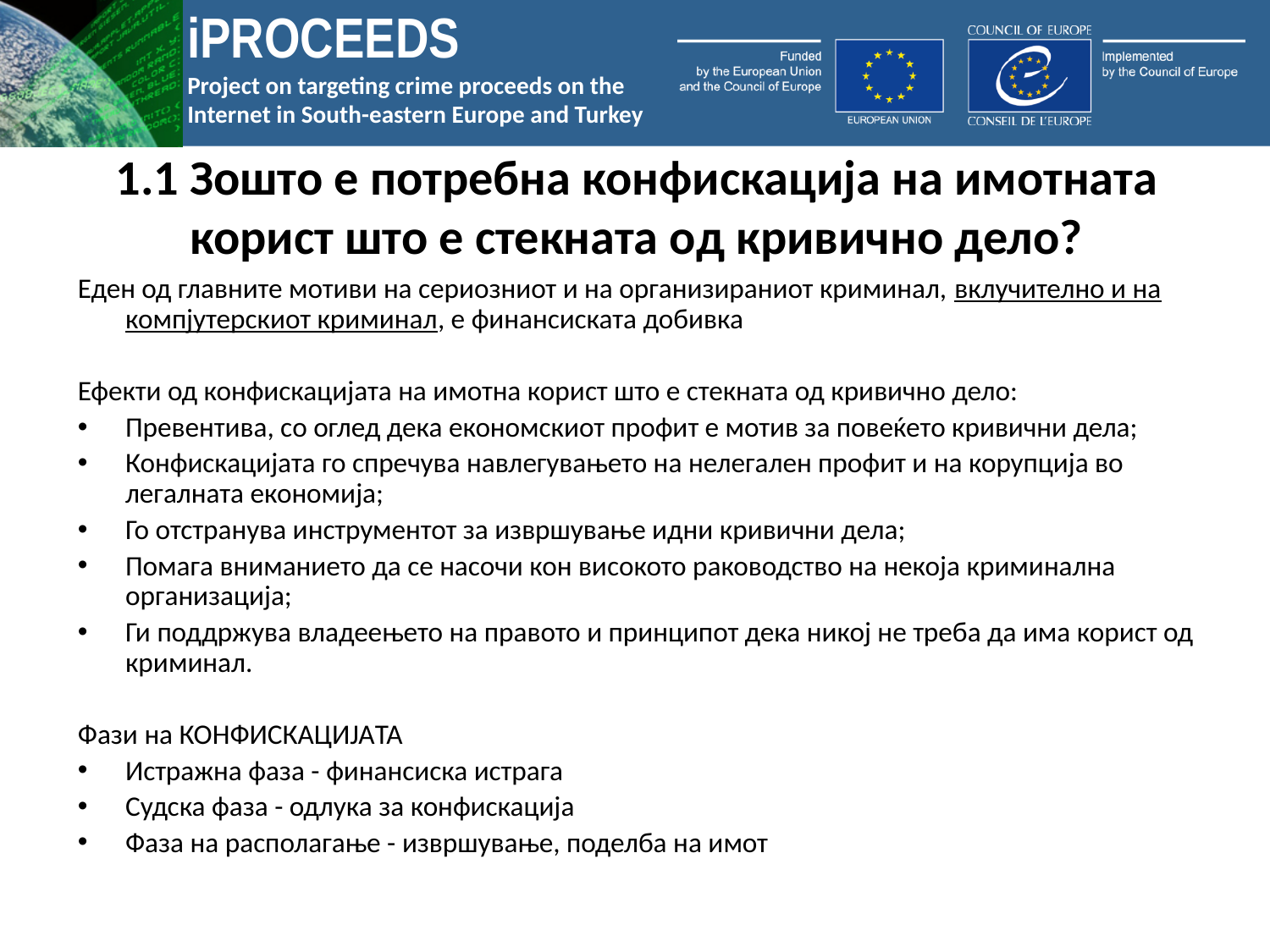

# 1.1 Зошто е потребна конфискација на имотната корист што е стекната од кривично дело?
Еден од главните мотиви на сериозниот и на организираниот криминал, вклучително и на компјутерскиот криминал, е финансиската добивка

Ефекти од конфискацијата на имотна корист што е стекната од кривично дело:
Превентива, со оглед дека економскиот профит е мотив за повеќето кривични дела;
Конфискацијата го спречува навлегувањето на нелегален профит и на корупција во легалната економија;
Го отстранува инструментот за извршување идни кривични дела;
Помага вниманието да се насочи кон високото раководство на некоја криминална организација;
Ги поддржува владеењето на правото и принципот дека никој не треба да има корист од криминал.

Фази на КОНФИСКАЦИЈАTA
Истражна фаза - финансиска истрага
Судска фаза - одлука за конфискација
Фаза на располагање - извршување, поделба на имот